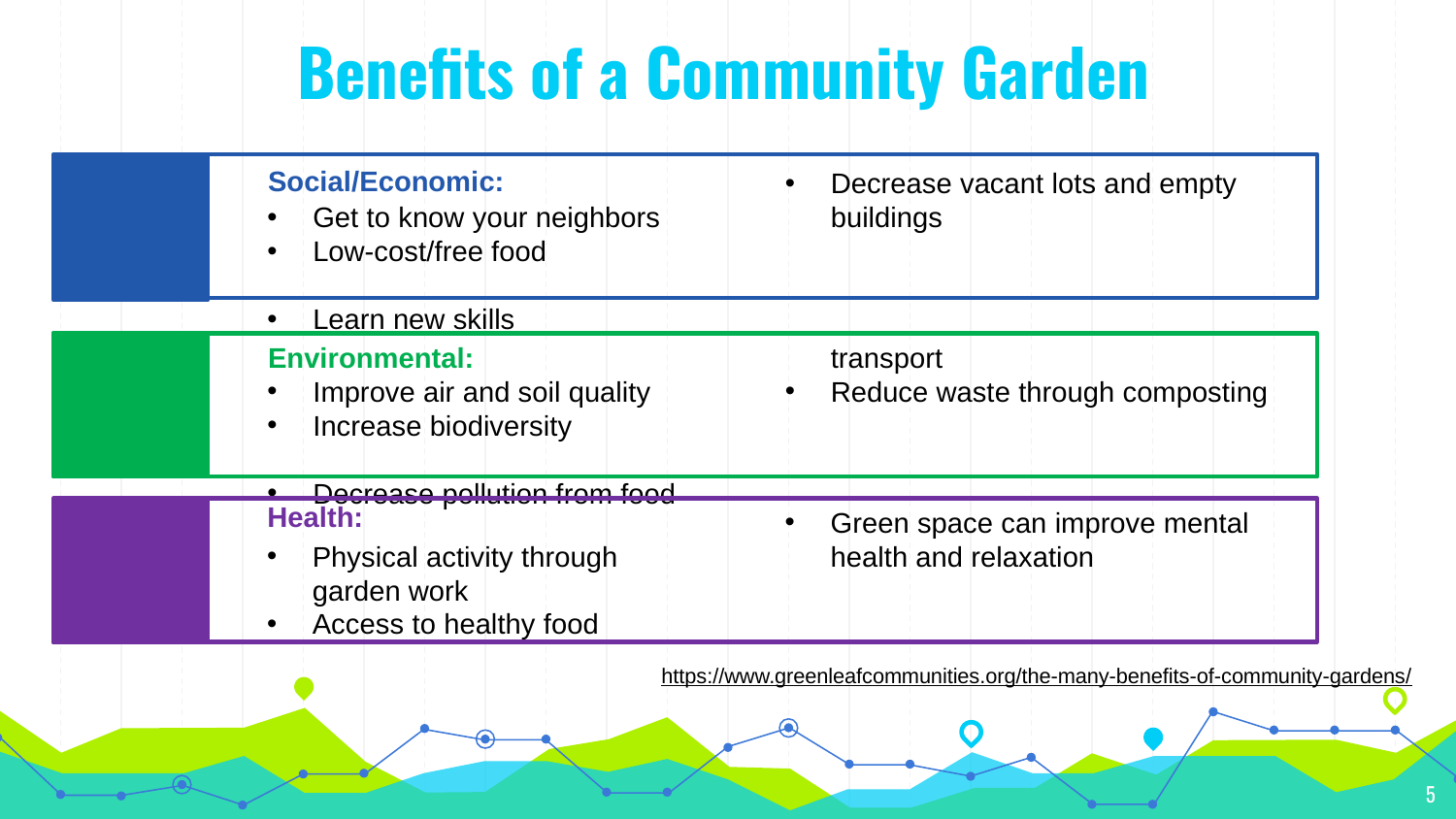

# Benefits of a Community Garden

Social/Economic:

Get to know your neighbors
Low-cost/free food

Learn new skills
Decrease vacant lots and empty buildings

Improve air and soil quality
Increase biodiversity

Decrease pollution from food transport
Reduce waste through composting
Environmental:

Health:

Physical activity through
garden work
Access to healthy food

Green space can improve mental health and relaxation

https://www.greenleafcommunities.org/the-many-benefits-of-community-gardens/
5